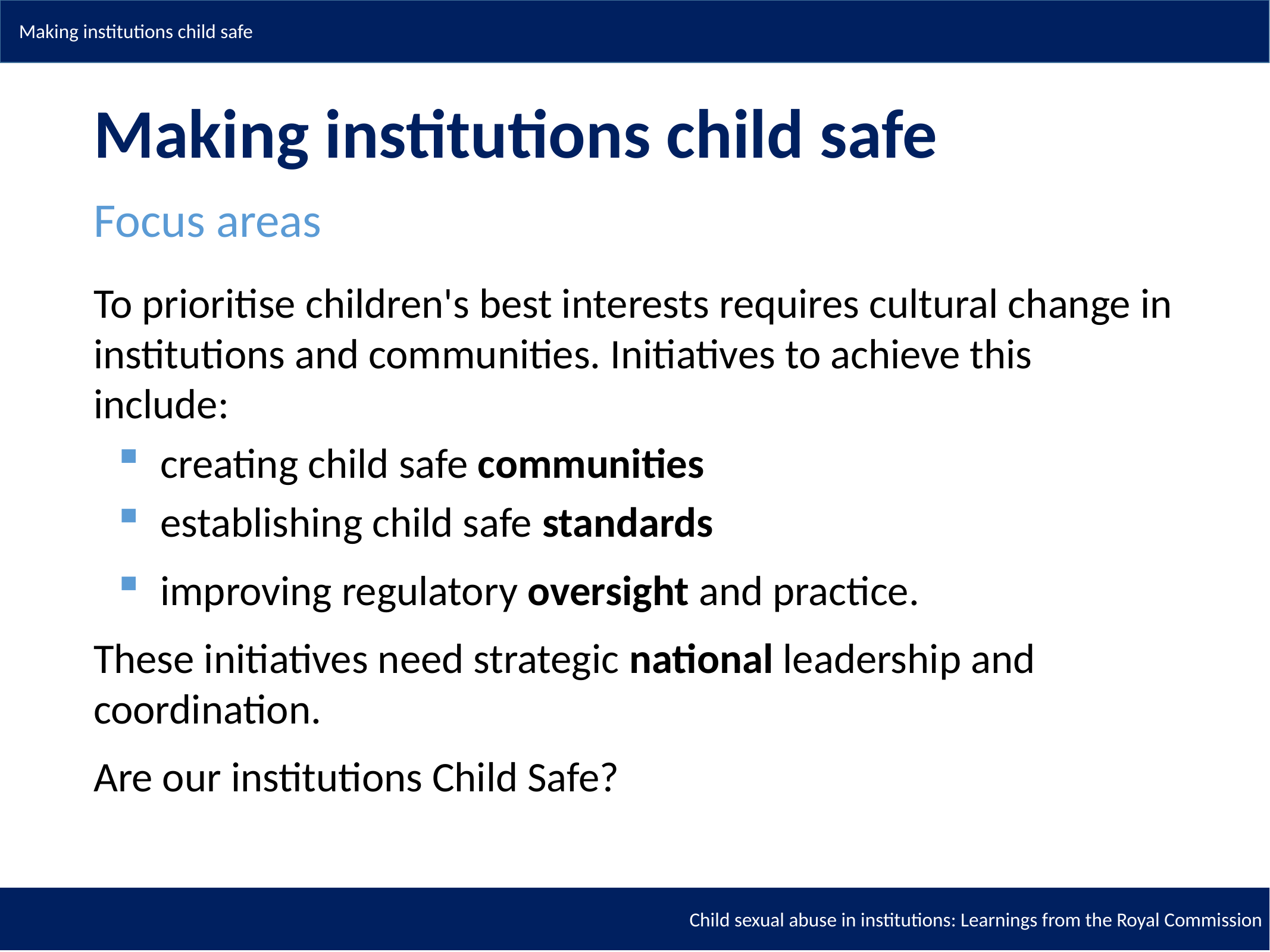

# Making institutions child safe
Focus areas
To prioritise children's best interests requires cultural change in institutions and communities. Initiatives to achieve this include:
creating child safe communities
establishing child safe standards
improving regulatory oversight and practice.
These initiatives need strategic national leadership and coordination.
Are our institutions Child Safe?

Child sexual abuse in institutions: Learnings from the Royal Commission